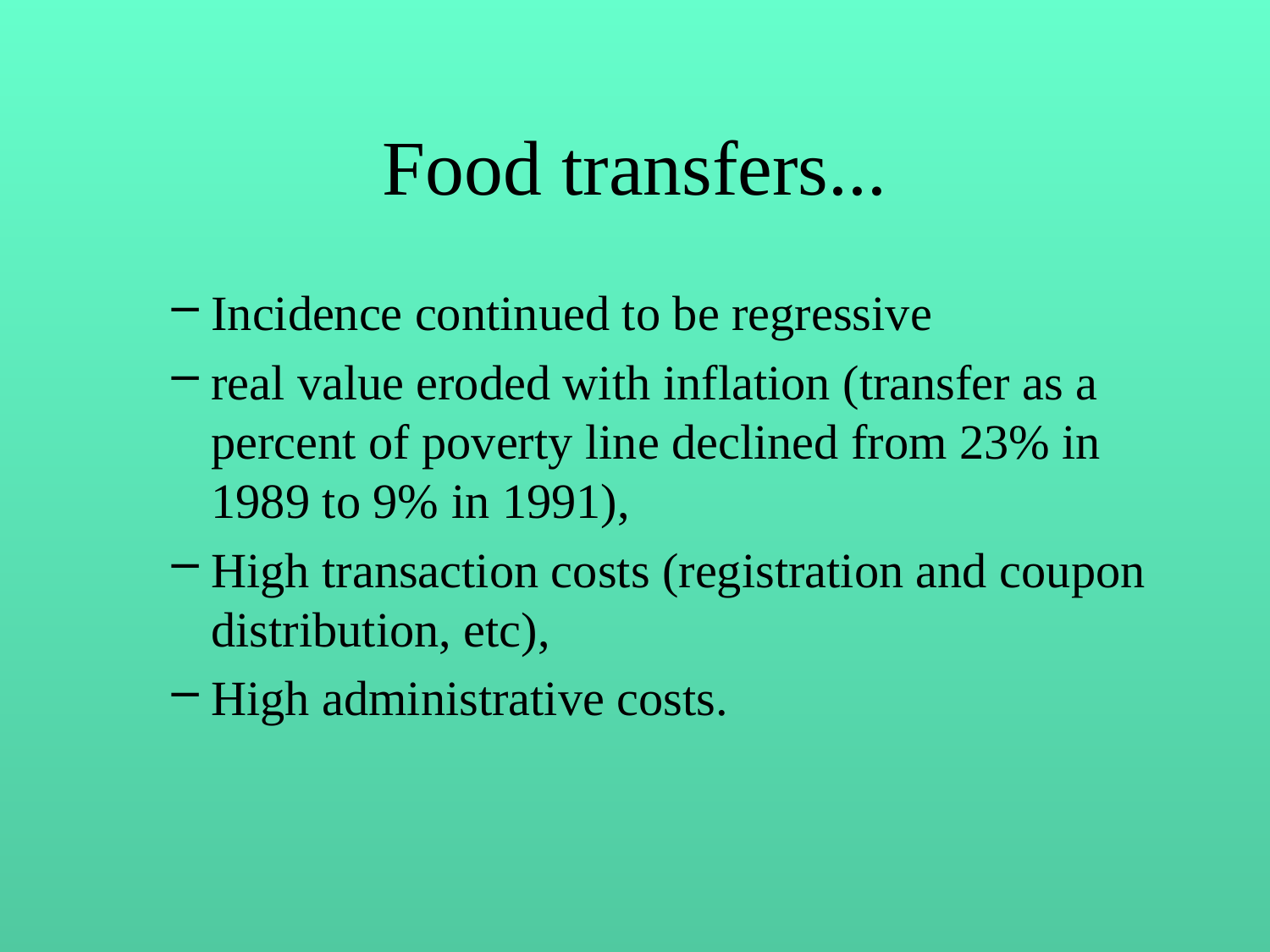

# Food transfers...
Incidence continued to be regressive
real value eroded with inflation (transfer as a percent of poverty line declined from 23% in 1989 to 9% in 1991),
High transaction costs (registration and coupon distribution, etc),
High administrative costs.